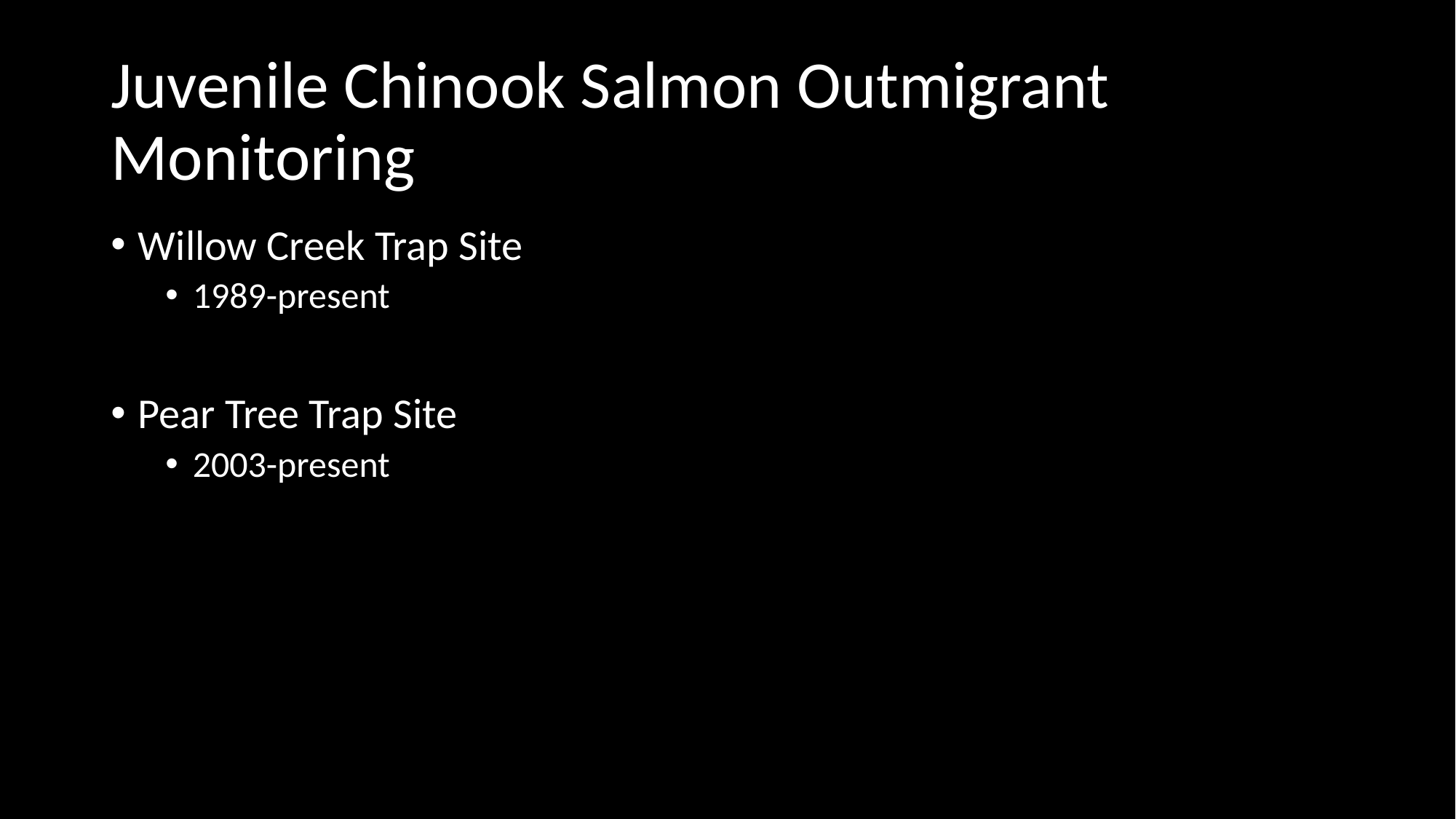

# Juvenile Chinook Salmon Outmigrant Monitoring
Willow Creek Trap Site
1989-present

Pear Tree Trap Site
2003-present